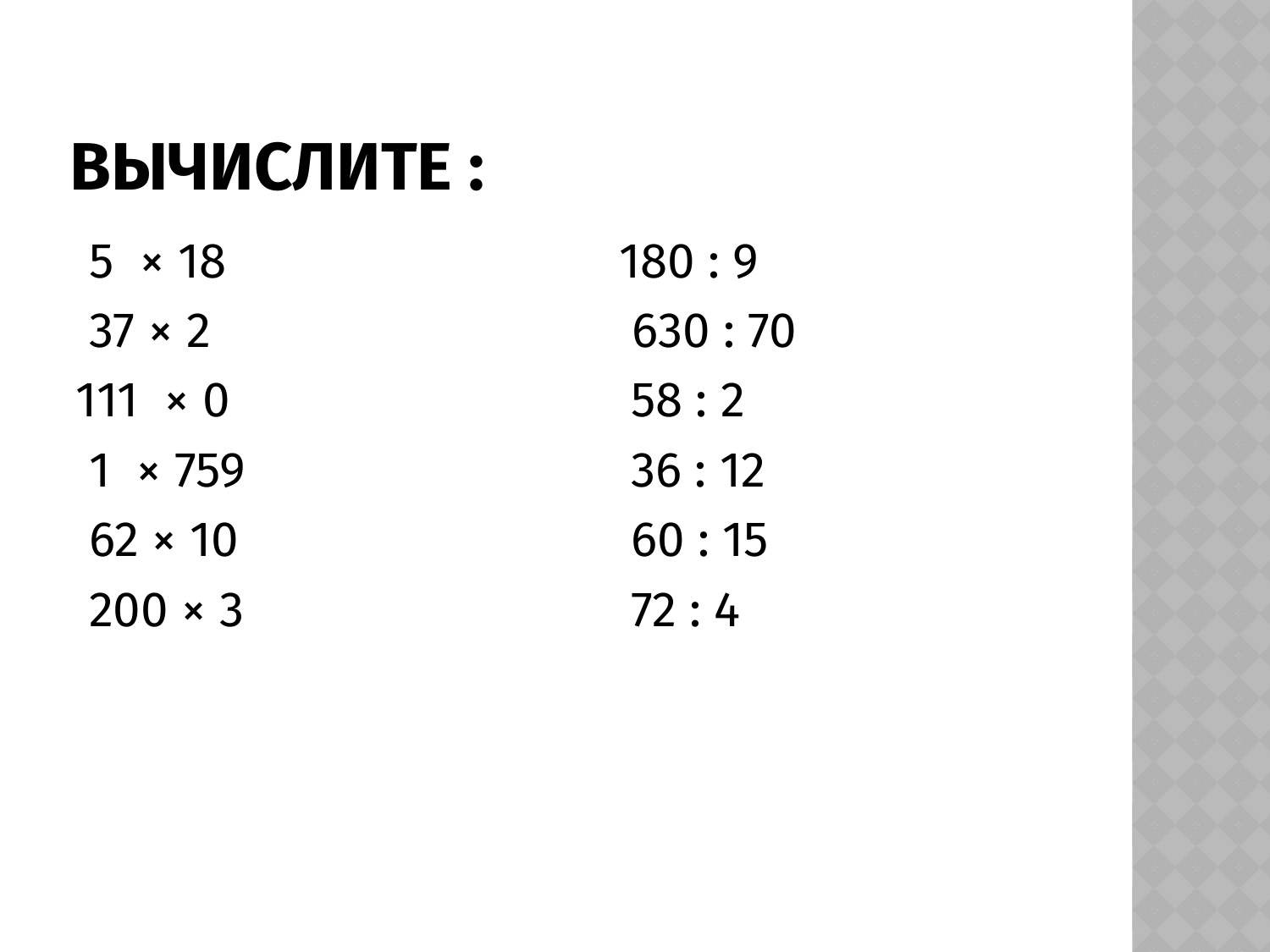

# Вычислите :

 5  × 18
 37 × 2
111  × 0
 1  × 759
 62 × 10
 200 × 3

  180 : 9
   630 : 70
	58 : 2
	36 : 12
	60 : 15
	72 : 4